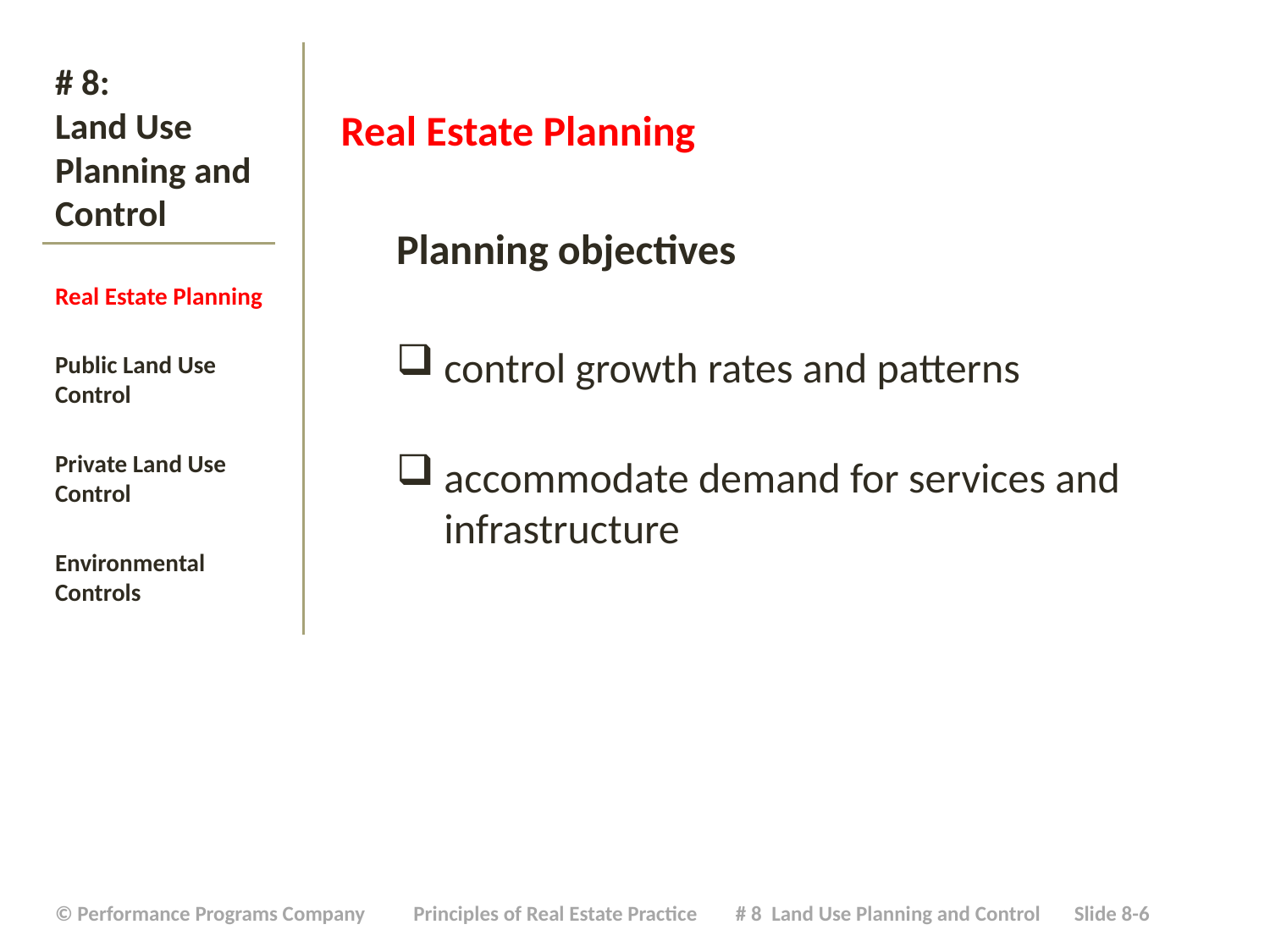

Real Estate Planning

Planning objectives

control growth rates and patterns
accommodate demand for services and infrastructure

# # 8: Land Use Planning and Control

Real Estate Planning

Public Land Use Control

Private Land Use Control

Environmental Controls

| © Performance Programs Company Principles of Real Estate Practice # 8 Land Use Planning and Control Slide 8-6 |
| --- |